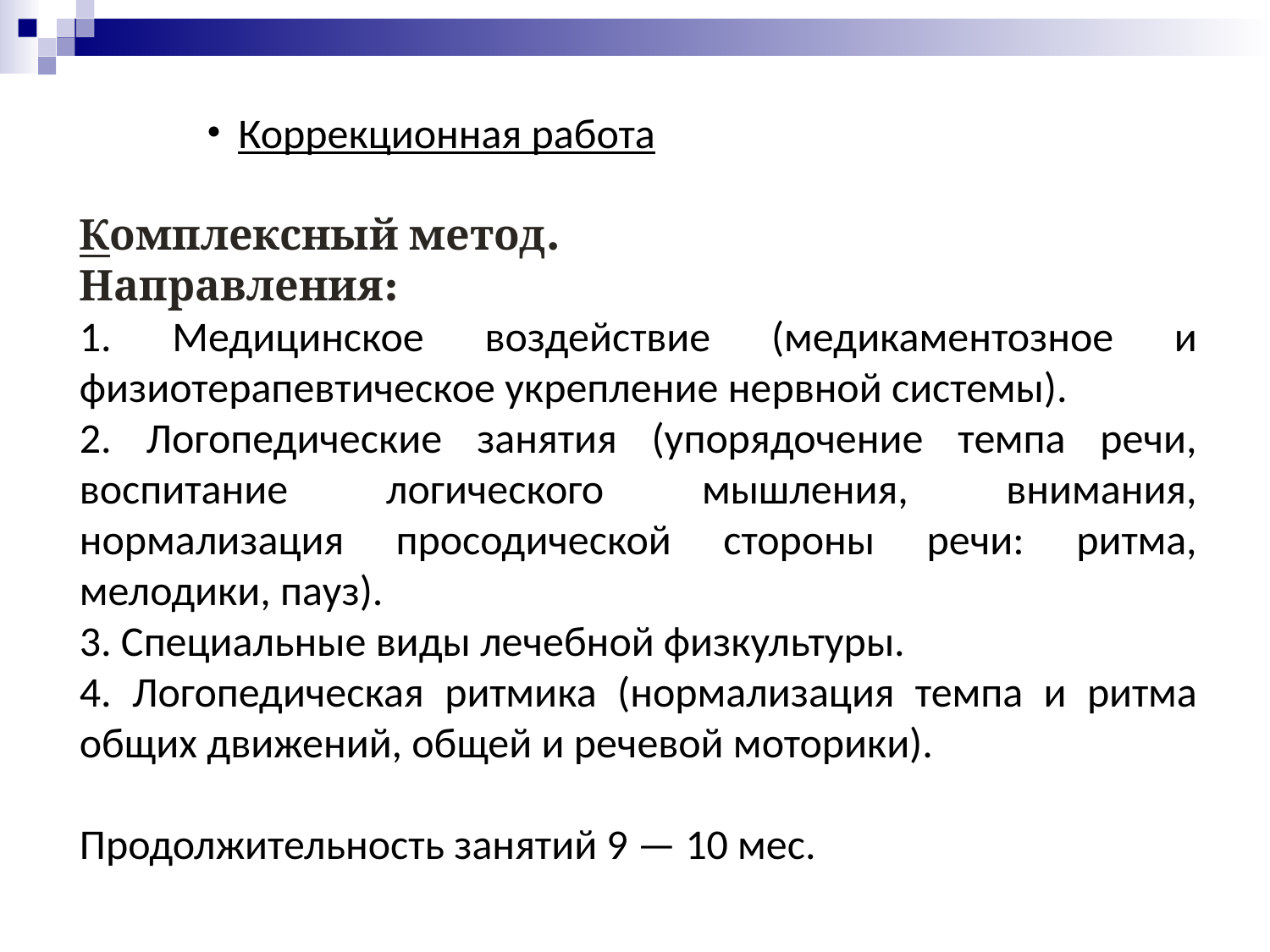

Коррекционная работа

Комплексный метод.
Направления:
1. Медицинское воздействие (медикаментозное и физиотерапевтическое укрепление нервной системы).
2. Логопедические занятия (упорядочение темпа речи, воспитание логического мышления, внимания, нормализация просодической стороны речи: ритма, мелодики, пауз).
3. Специальные виды лечебной физкультуры.
4. Логопедическая ритмика (нормализация темпа и ритма общих движений, общей и речевой моторики).

Продолжительность занятий 9 — 10 мес.